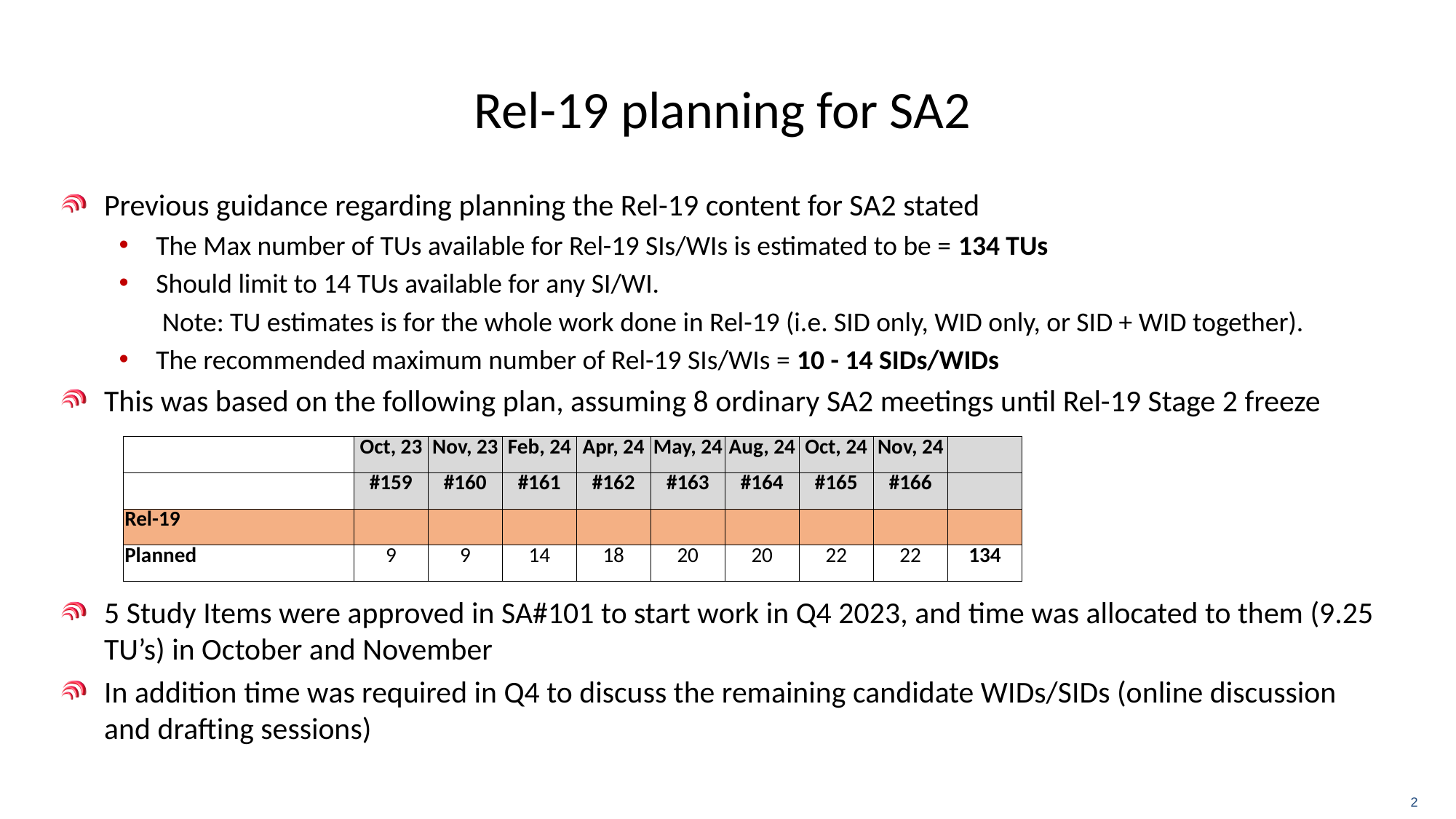

# Rel-19 planning for SA2
Previous guidance regarding planning the Rel-19 content for SA2 stated
The Max number of TUs available for Rel-19 SIs/WIs is estimated to be = 134 TUs
Should limit to 14 TUs available for any SI/WI.
Note: TU estimates is for the whole work done in Rel-19 (i.e. SID only, WID only, or SID + WID together).
The recommended maximum number of Rel-19 SIs/WIs = 10 - 14 SIDs/WIDs
This was based on the following plan, assuming 8 ordinary SA2 meetings until Rel-19 Stage 2 freeze

5 Study Items were approved in SA#101 to start work in Q4 2023, and time was allocated to them (9.25 TU’s) in October and November
In addition time was required in Q4 to discuss the remaining candidate WIDs/SIDs (online discussion and drafting sessions)

|  | Oct, 23 | Nov, 23 | Feb, 24 | Apr, 24 | May, 24 | Aug, 24 | Oct, 24 | Nov, 24 |  |
| --- | --- | --- | --- | --- | --- | --- | --- | --- | --- |
|  | #159 | #160 | #161 | #162 | #163 | #164 | #165 | #166 |  |
| Rel-19 |  |  |  |  |  |  |  |  |  |
| Planned | 9 | 9 | 14 | 18 | 20 | 20 | 22 | 22 | 134 |